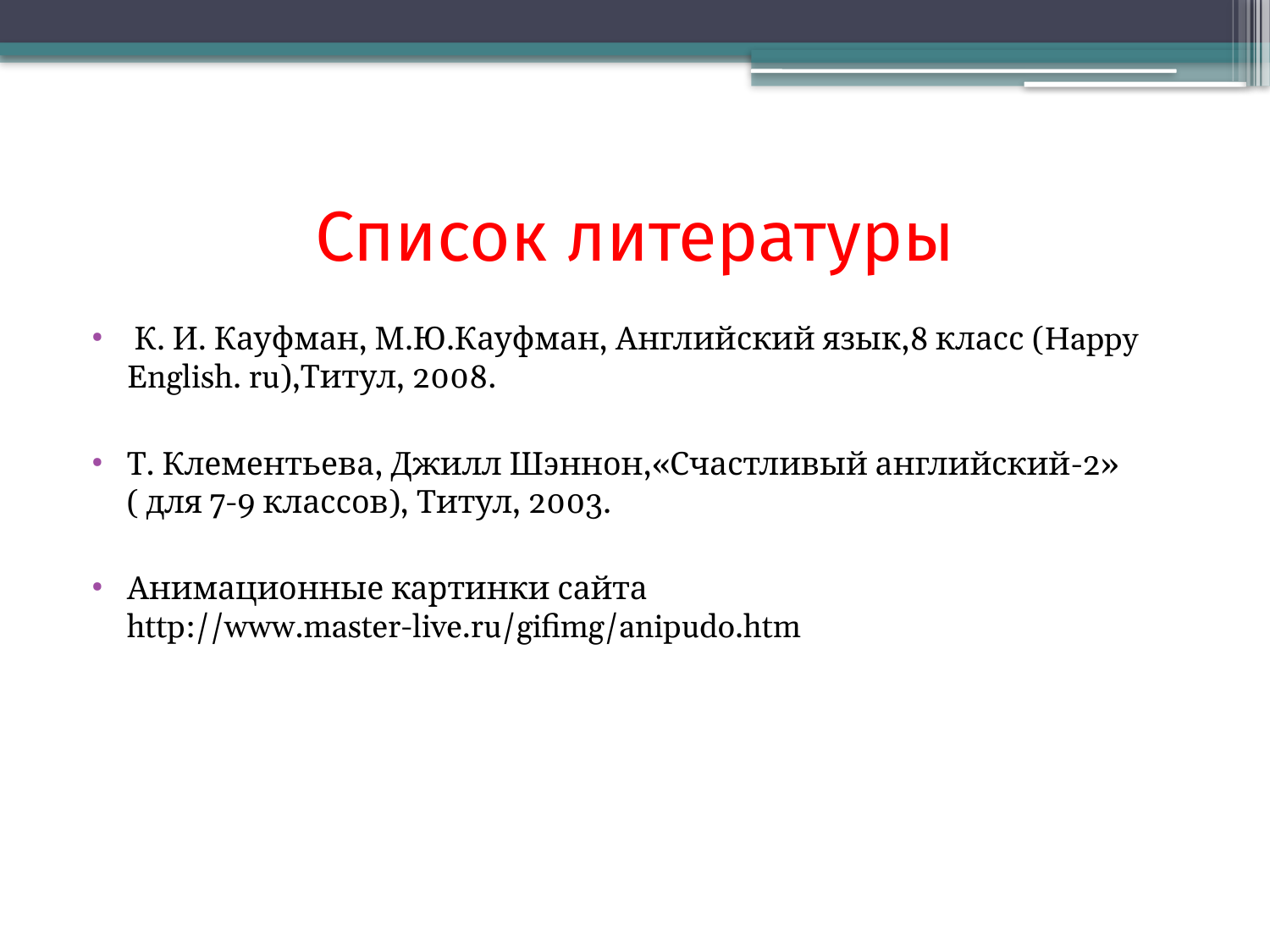

# Список литературы
 К. И. Кауфман, М.Ю.Кауфман, Английский язык,8 класс (Happy English. ru),Титул, 2008.

Т. Клементьева, Джилл Шэннон,«Счастливый английский-2» ( для 7-9 классов), Титул, 2003.

Анимационные картинки сайта http://www.master-live.ru/gifimg/anipudo.htm